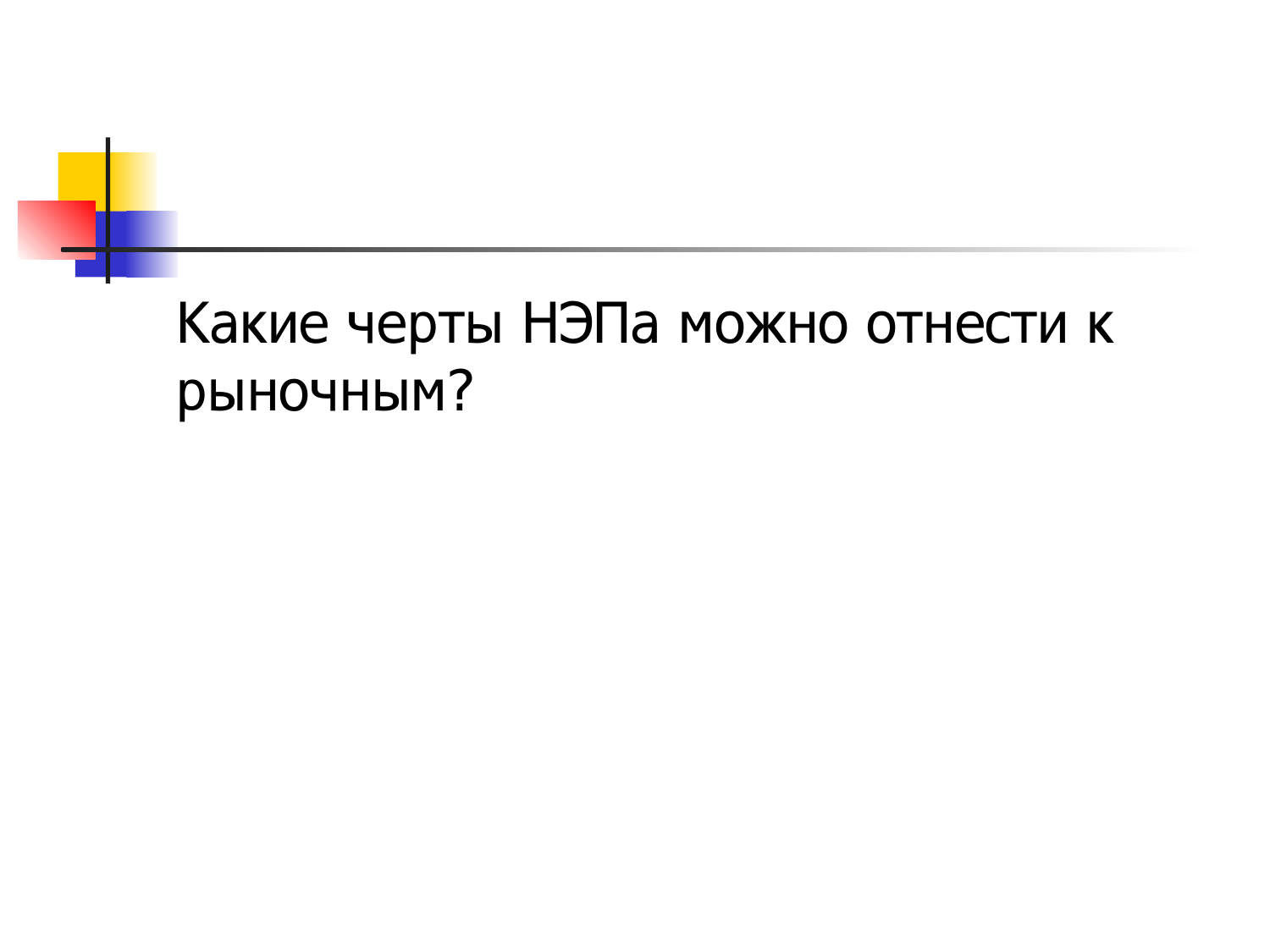

#
Какие черты НЭПа можно отнести к рыночным?